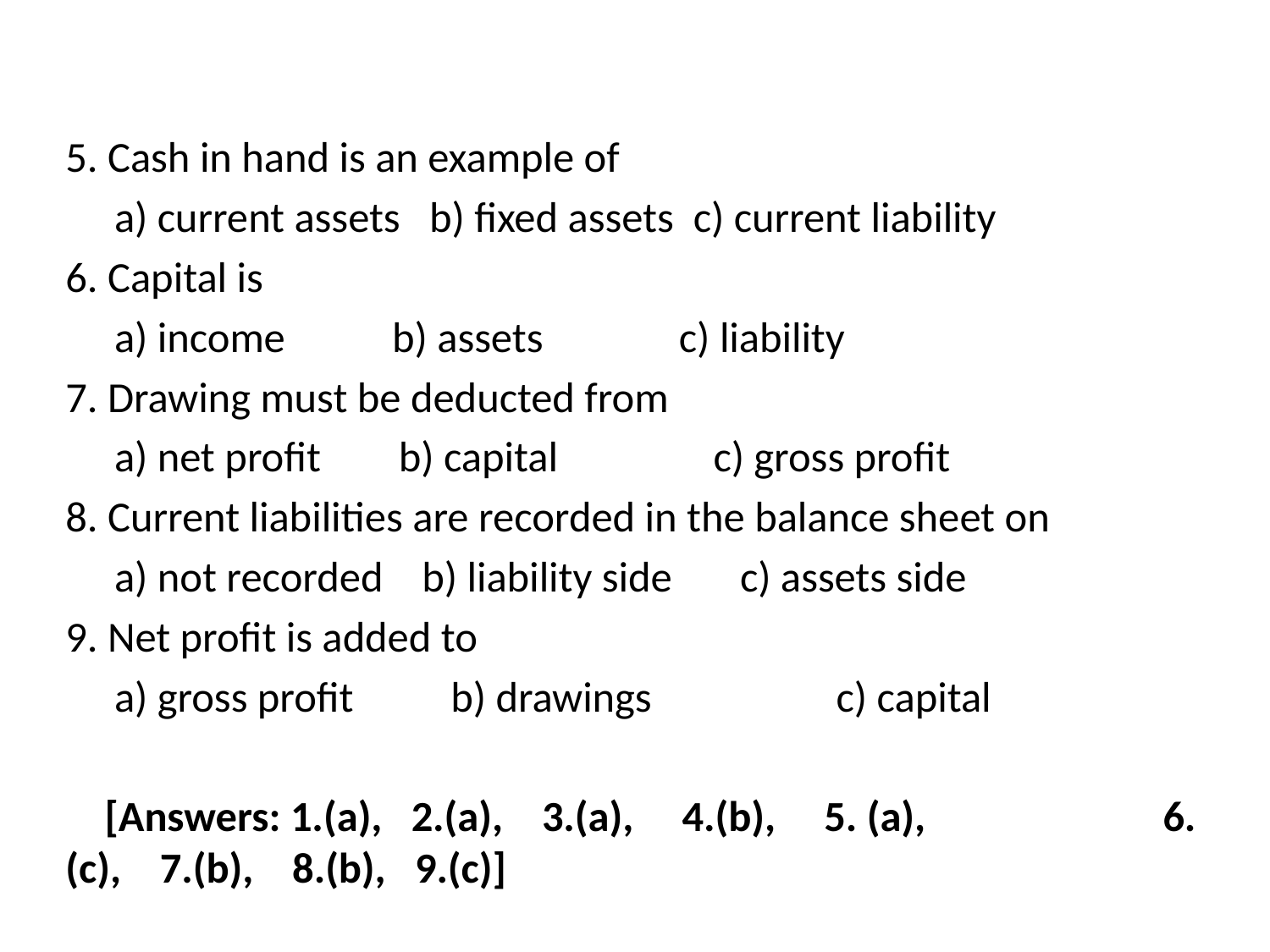

5. Cash in hand is an example of
     a) current assets   b) fixed assets  c) current liability
6. Capital is
     a) income           b) assets              c) liability
7. Drawing must be deducted from
     a) net profit        b) capital                c) gross profit
8. Current liabilities are recorded in the balance sheet on
     a) not recorded    b) liability side       c) assets side
9. Net profit is added to
     a) gross profit          b) drawings                   c) capital

    [Answers: 1.(a),   2.(a),    3.(a),     4.(b),     5. (a),            		6.(c),    7.(b),    8.(b),   9.(c)]